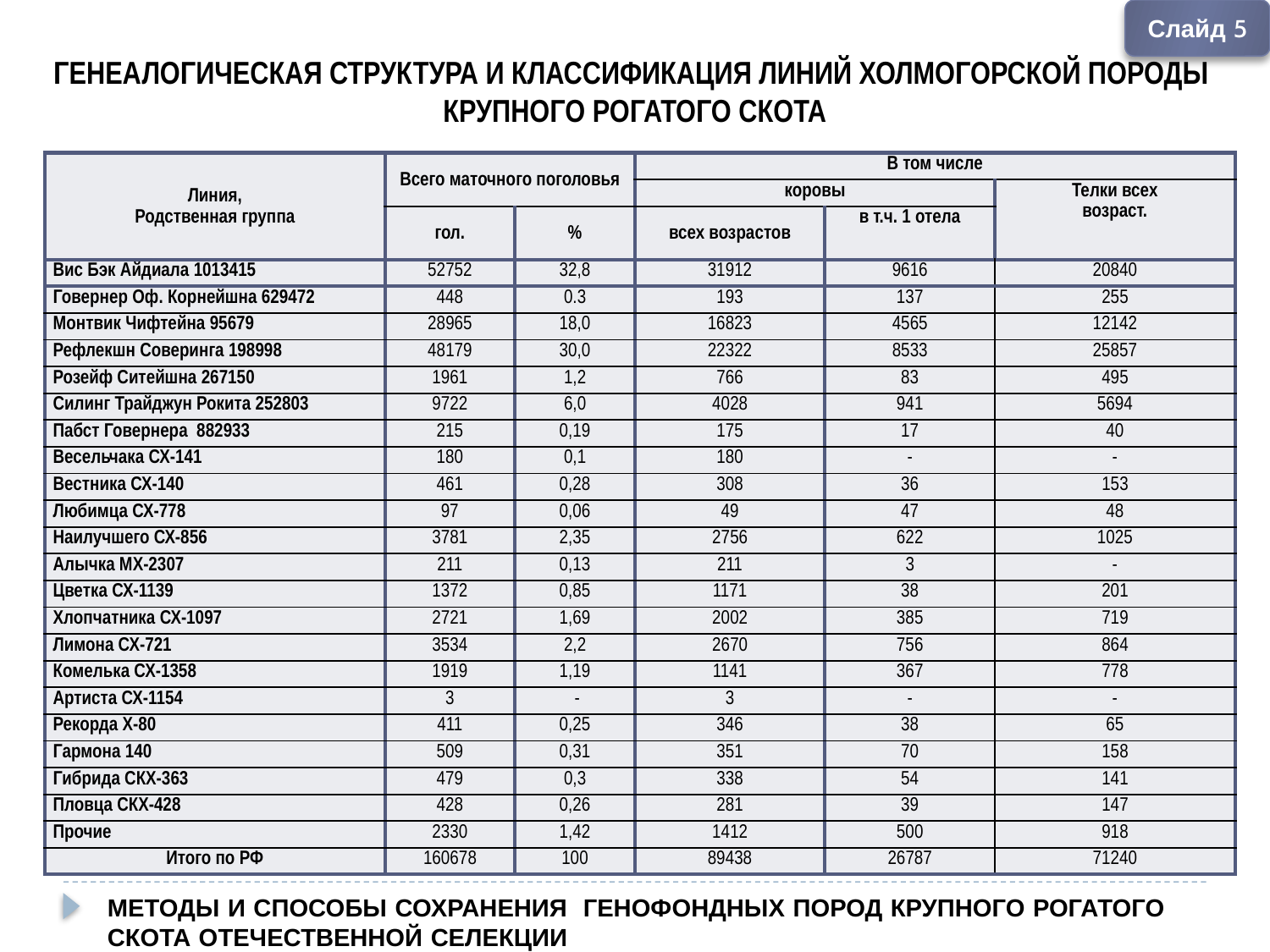

Слайд 5
Генеалогическая структура и классификация линий холмогорской породы
крупного рогатого скота
| Линия, Родственная группа | Всего маточного поголовья |  | В том числе |  |  |
| --- | --- | --- | --- | --- | --- |
|  |  |  | коровы |  | Телки всех возраст. |
|  | гол. | % | всех возрастов | в т.ч. 1 отела |  |
| Вис Бэк Айдиала 1013415 | 52752 | 32,8 | 31912 | 9616 | 20840 |
| Говернер Оф. Корнейшна 629472 | 448 | 0.3 | 193 | 137 | 255 |
| Монтвик Чифтейна 95679 | 28965 | 18,0 | 16823 | 4565 | 12142 |
| Рефлекшн Соверинга 198998 | 48179 | 30,0 | 22322 | 8533 | 25857 |
| Розейф Ситейшна 267150 | 1961 | 1,2 | 766 | 83 | 495 |
| Силинг Трайджун Рокита 252803 | 9722 | 6,0 | 4028 | 941 | 5694 |
| Пабст Говернера 882933 | 215 | 0,19 | 175 | 17 | 40 |
| Весельчака СХ-141 | 180 | 0,1 | 180 | - | - |
| Вестника СХ-140 | 461 | 0,28 | 308 | 36 | 153 |
| Любимца СХ-778 | 97 | 0,06 | 49 | 47 | 48 |
| Наилучшего СХ-856 | 3781 | 2,35 | 2756 | 622 | 1025 |
| Алычка МХ-2307 | 211 | 0,13 | 211 | 3 | - |
| Цветка СХ-1139 | 1372 | 0,85 | 1171 | 38 | 201 |
| Хлопчатника СХ-1097 | 2721 | 1,69 | 2002 | 385 | 719 |
| Лимона СХ-721 | 3534 | 2,2 | 2670 | 756 | 864 |
| Комелька СХ-1358 | 1919 | 1,19 | 1141 | 367 | 778 |
| Артиста СХ-1154 | 3 | - | 3 | - | - |
| Рекорда Х-80 | 411 | 0,25 | 346 | 38 | 65 |
| Гармона 140 | 509 | 0,31 | 351 | 70 | 158 |
| Гибрида СКХ-363 | 479 | 0,3 | 338 | 54 | 141 |
| Пловца СКХ-428 | 428 | 0,26 | 281 | 39 | 147 |
| Прочие | 2330 | 1,42 | 1412 | 500 | 918 |
| Итого по РФ | 160678 | 100 | 89438 | 26787 | 71240 |
Методы и способы сохранения  генофондных пород крупного рогатого скота отечественной селекции